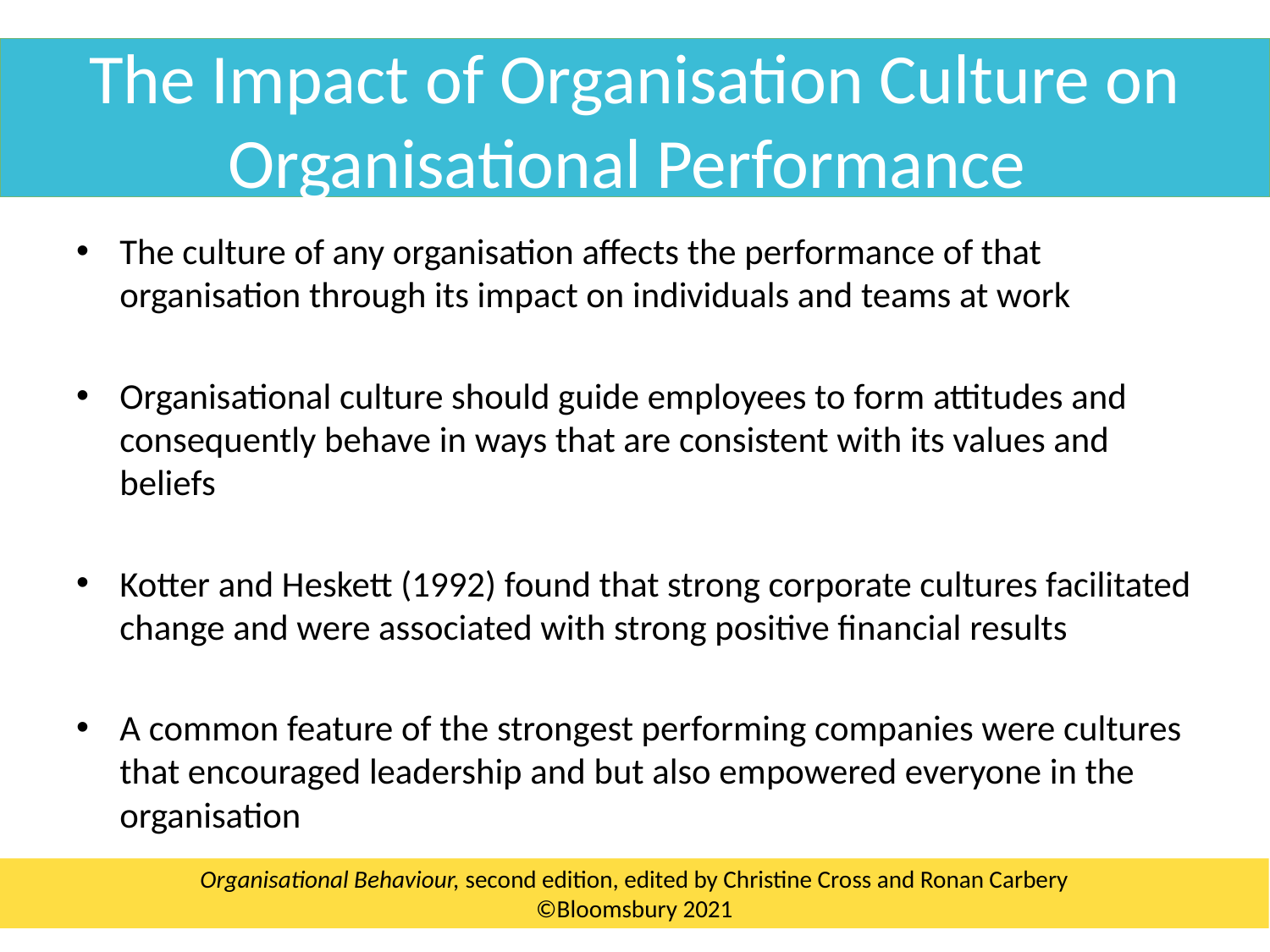

The Impact of Organisation Culture on Organisational Performance
The culture of any organisation affects the performance of that organisation through its impact on individuals and teams at work

Organisational culture should guide employees to form attitudes and consequently behave in ways that are consistent with its values and beliefs

Kotter and Heskett (1992) found that strong corporate cultures facilitated change and were associated with strong positive financial results

A common feature of the strongest performing companies were cultures that encouraged leadership and but also empowered everyone in the organisation